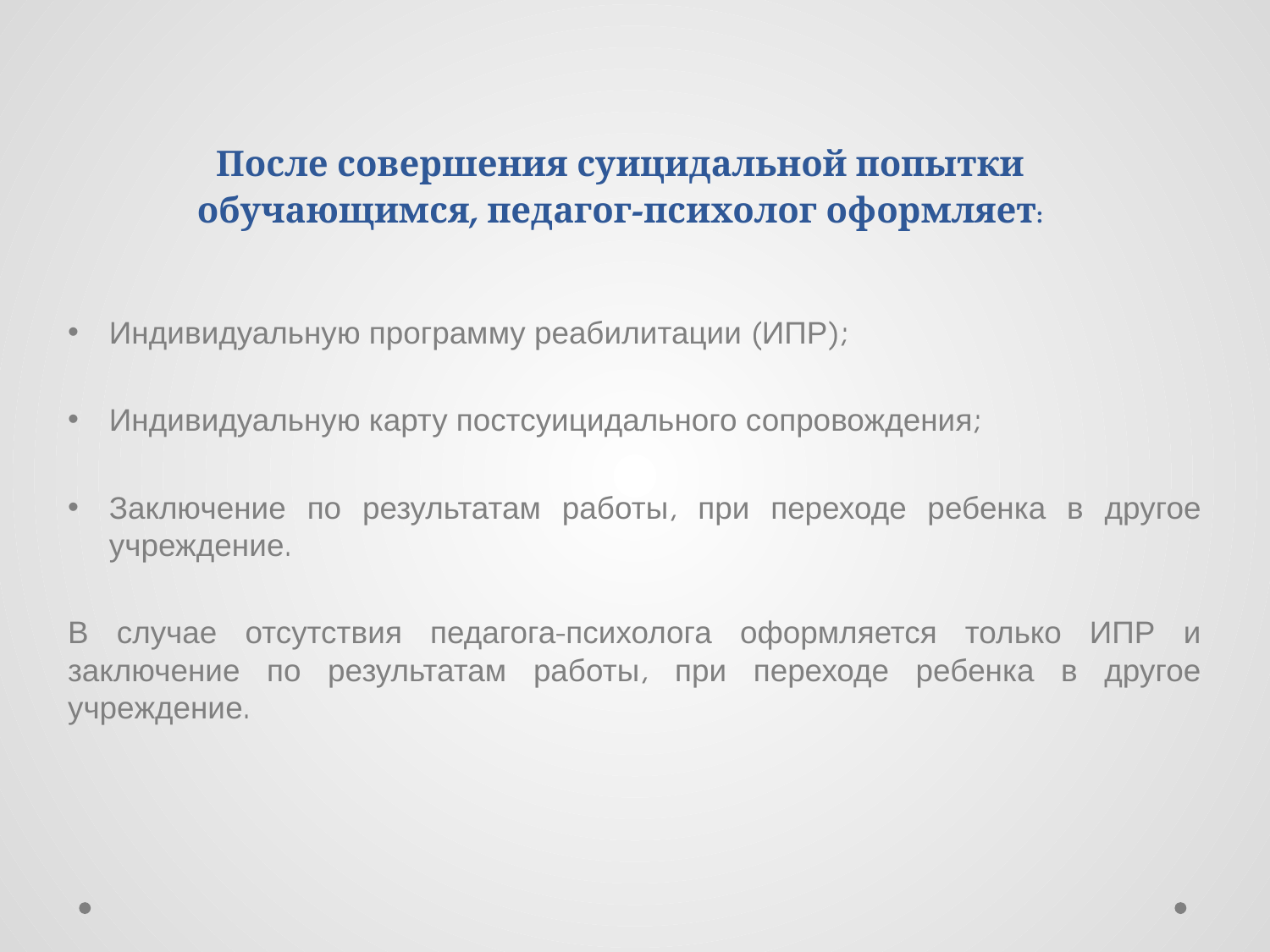

# После совершения суицидальной попытки обучающимся, педагог-психолог оформляет:
Индивидуальную программу реабилитации (ИПР);

Индивидуальную карту постсуицидального сопровождения;

Заключение по результатам работы, при переходе ребенка в другое учреждение.

В случае отсутствия педагога-психолога оформляется только ИПР и заключение по результатам работы, при переходе ребенка в другое учреждение.